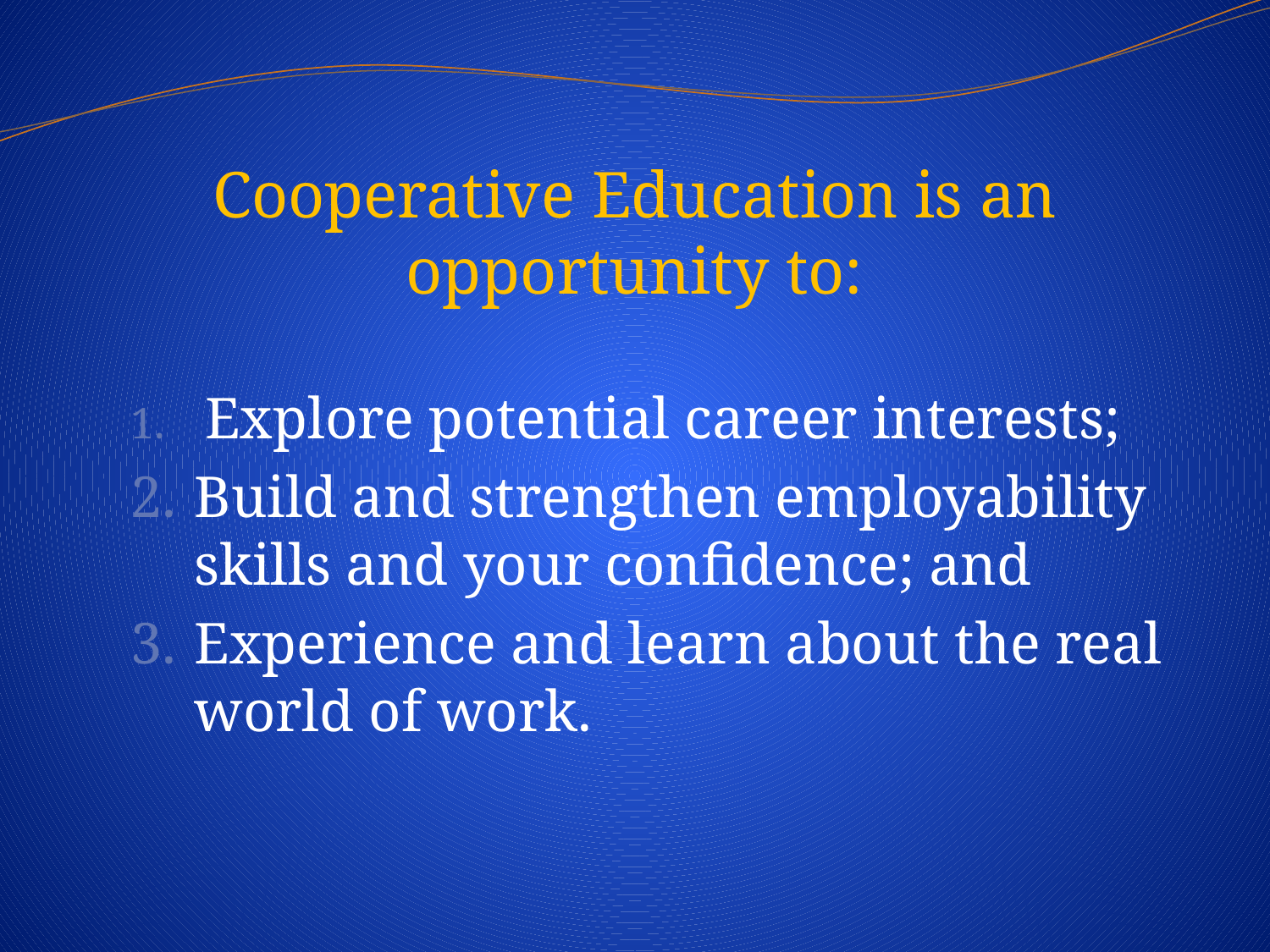

Cooperative Education is an opportunity to:

 Explore potential career interests;
Build and strengthen employability skills and your confidence; and
Experience and learn about the real world of work.